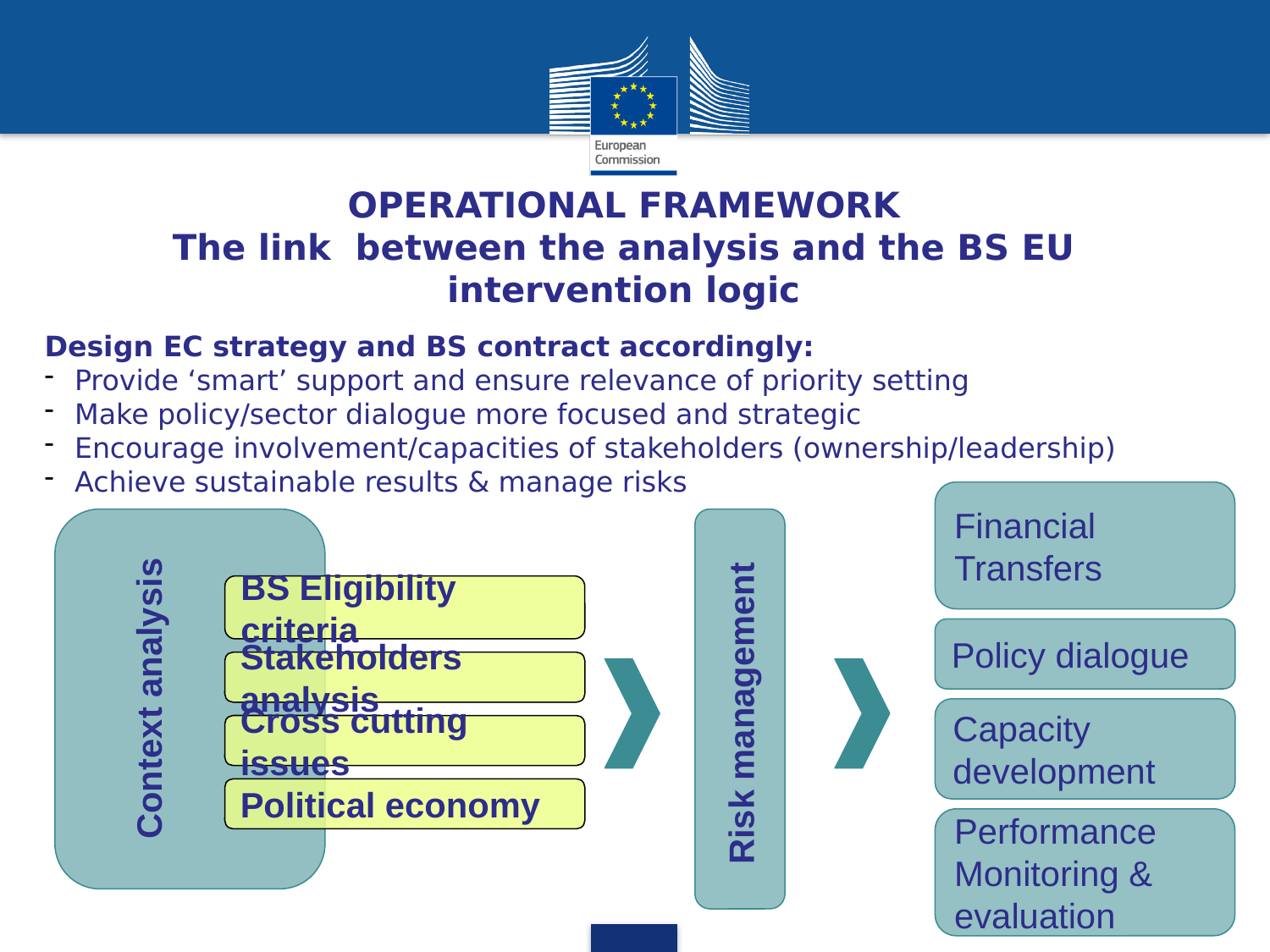

OPERATIONAL FRAMEWORK
The link  between the analysis and the BS EU intervention logic

Design EC strategy and BS contract accordingly:
Provide ‘smart’ support and ensure relevance of priority setting
Make policy/sector dialogue more focused and strategic
Encourage involvement/capacities of stakeholders (ownership/leadership)
Achieve sustainable results & manage risks
Financial Transfers
Context analysis

Risk management
BS Eligibility criteria
Policy dialogue
Stakeholders analysis

Capacity development
Cross cutting issues
Political economy
Performance Monitoring & evaluation